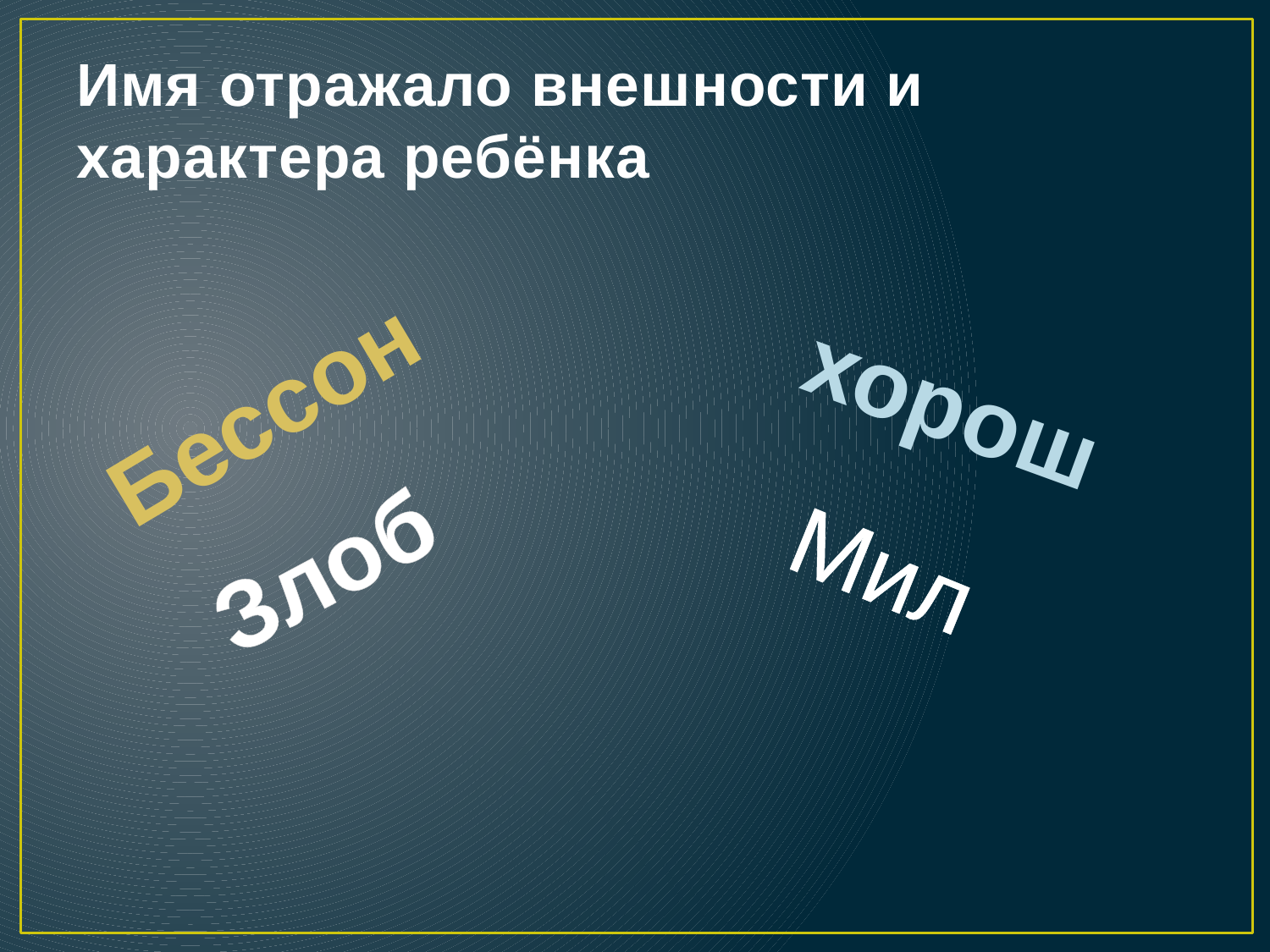

# Имя отражало внешности и характера ребёнка

хорош
Бессон
Мил
Злоб